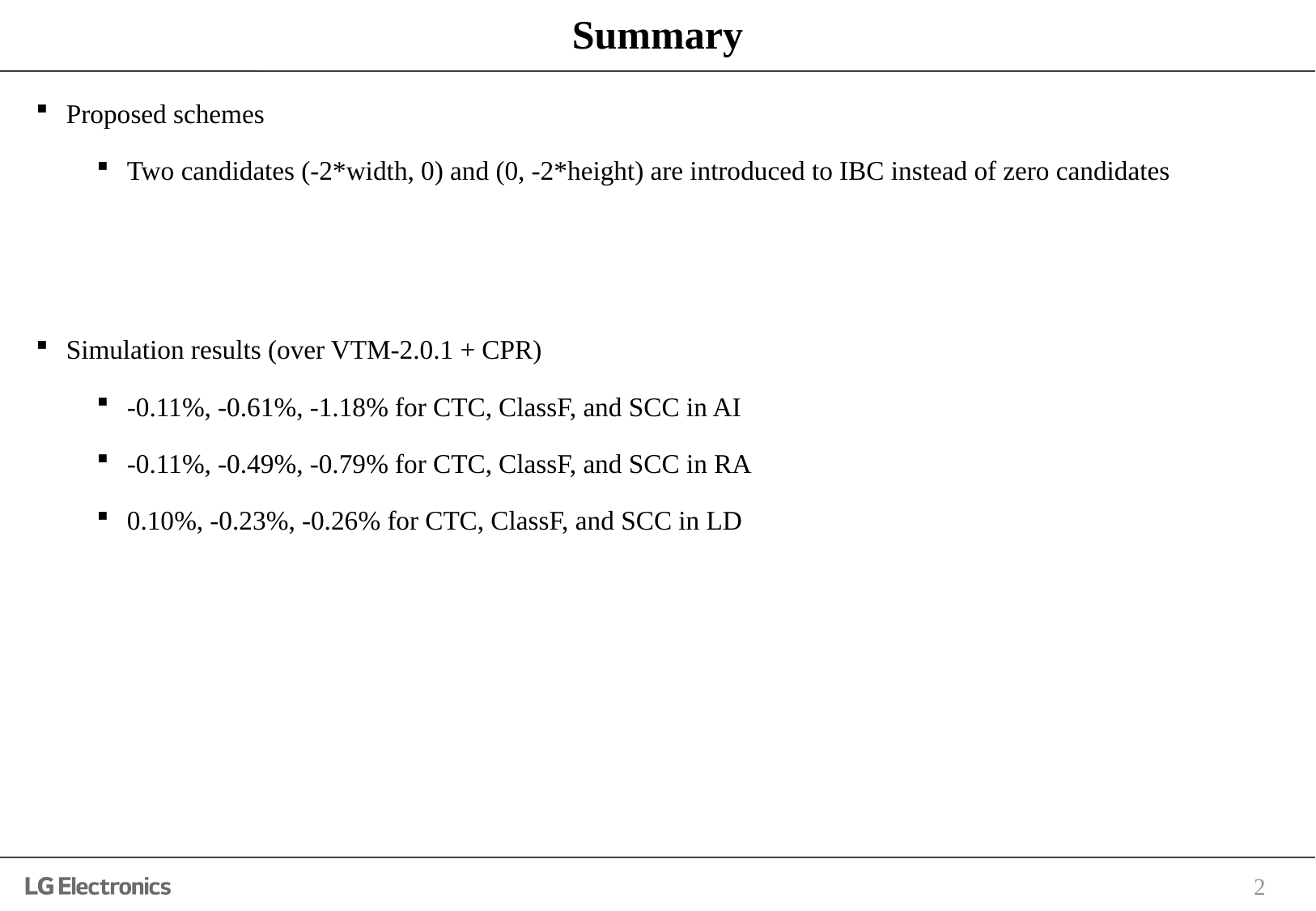

# Summary
Proposed schemes
Two candidates (-2*width, 0) and (0, -2*height) are introduced to IBC instead of zero candidates

Simulation results (over VTM-2.0.1 + CPR)
-0.11%, -0.61%, -1.18% for CTC, ClassF, and SCC in AI
-0.11%, -0.49%, -0.79% for CTC, ClassF, and SCC in RA
0.10%, -0.23%, -0.26% for CTC, ClassF, and SCC in LD
2